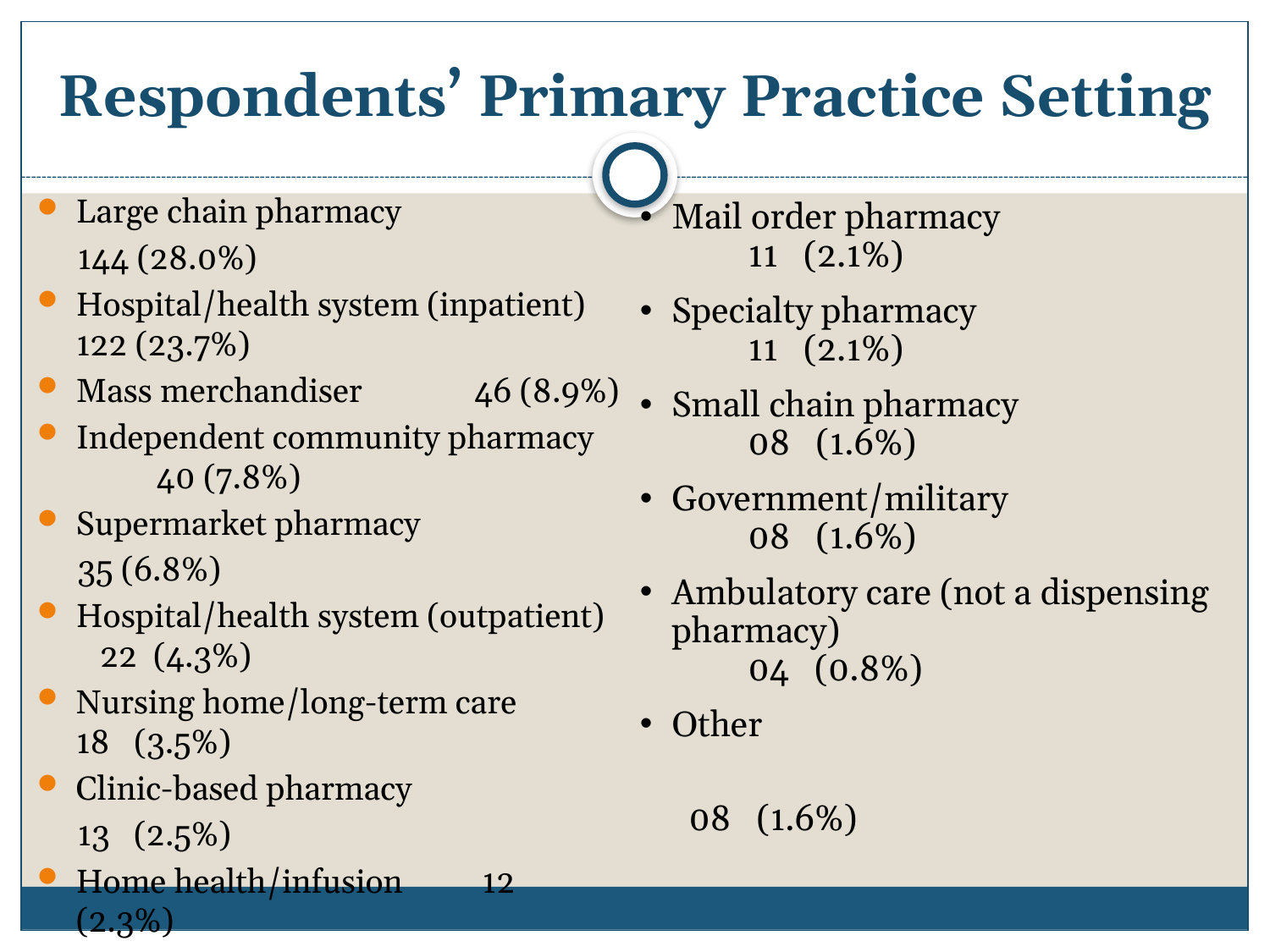

# Respondents’ Primary Practice Setting
Large chain pharmacy
     144 (28.0%)
Hospital/health system (inpatient) 122 (23.7%)
Mass merchandiser		     46 (8.9%)
Independent community pharmacy              40 (7.8%)
Supermarket pharmacy
     35 (6.8%)
Hospital/health system (outpatient)     22  (4.3%)
Nursing home/long-term care	     18   (3.5%)
Clinic-based pharmacy
     13   (2.5%)
Home health/infusion		      12   (2.3%)
Mail order pharmacy	                              11   (2.1%)
Specialty pharmacy	                              11   (2.1%)
Small chain pharmacy		               08   (1.6%)
Government/military		               08   (1.6%)
Ambulatory care (not a dispensing pharmacy)	                	               04   (0.8%)
Other
 	  08   (1.6%)